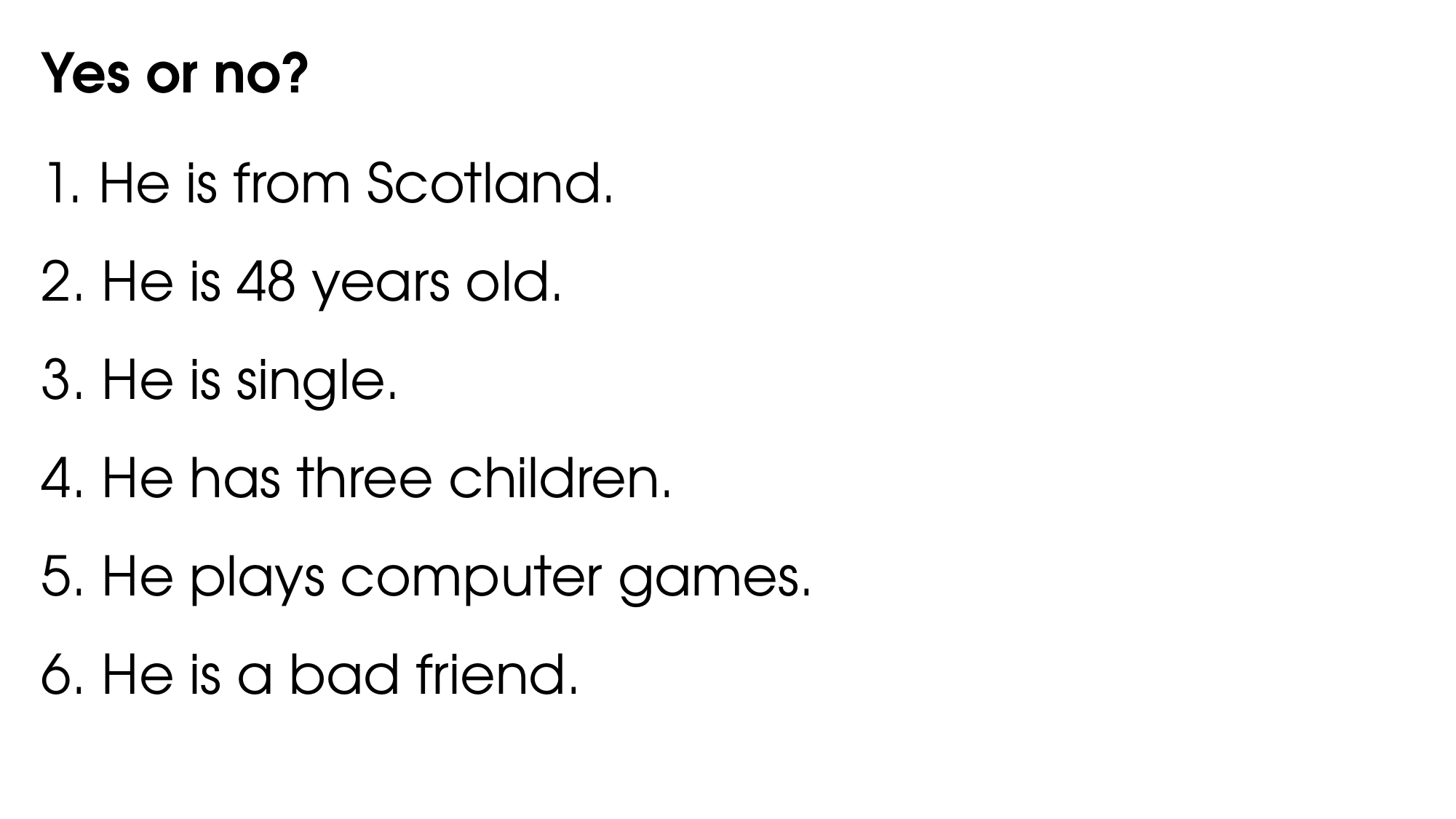

Yes or no?
 He is from Scotland.
 He is 48 years old.
 He is single.
 He has three children.
 He plays computer games.
 He is a bad friend.